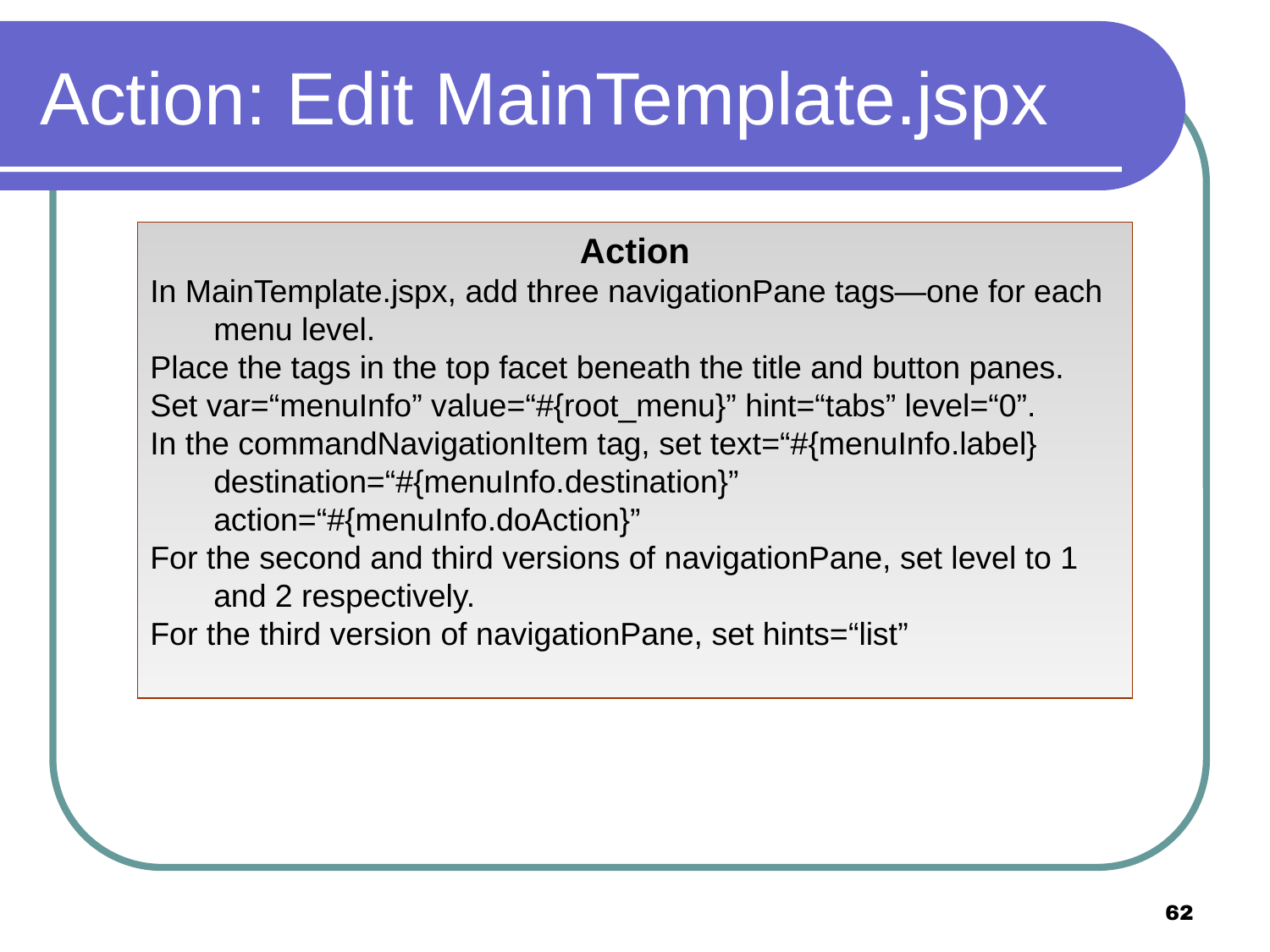

# Action: Edit MainTemplate.jspx
Action
In MainTemplate.jspx, add three navigationPane tags—one for each menu level.
Place the tags in the top facet beneath the title and button panes.
Set var=“menuInfo” value=“#{root_menu}” hint=“tabs” level=“0”.
In the commandNavigationItem tag, set text=“#{menuInfo.label} destination=“#{menuInfo.destination}” action=“#{menuInfo.doAction}”
For the second and third versions of navigationPane, set level to 1 and 2 respectively.
For the third version of navigationPane, set hints=“list”
62